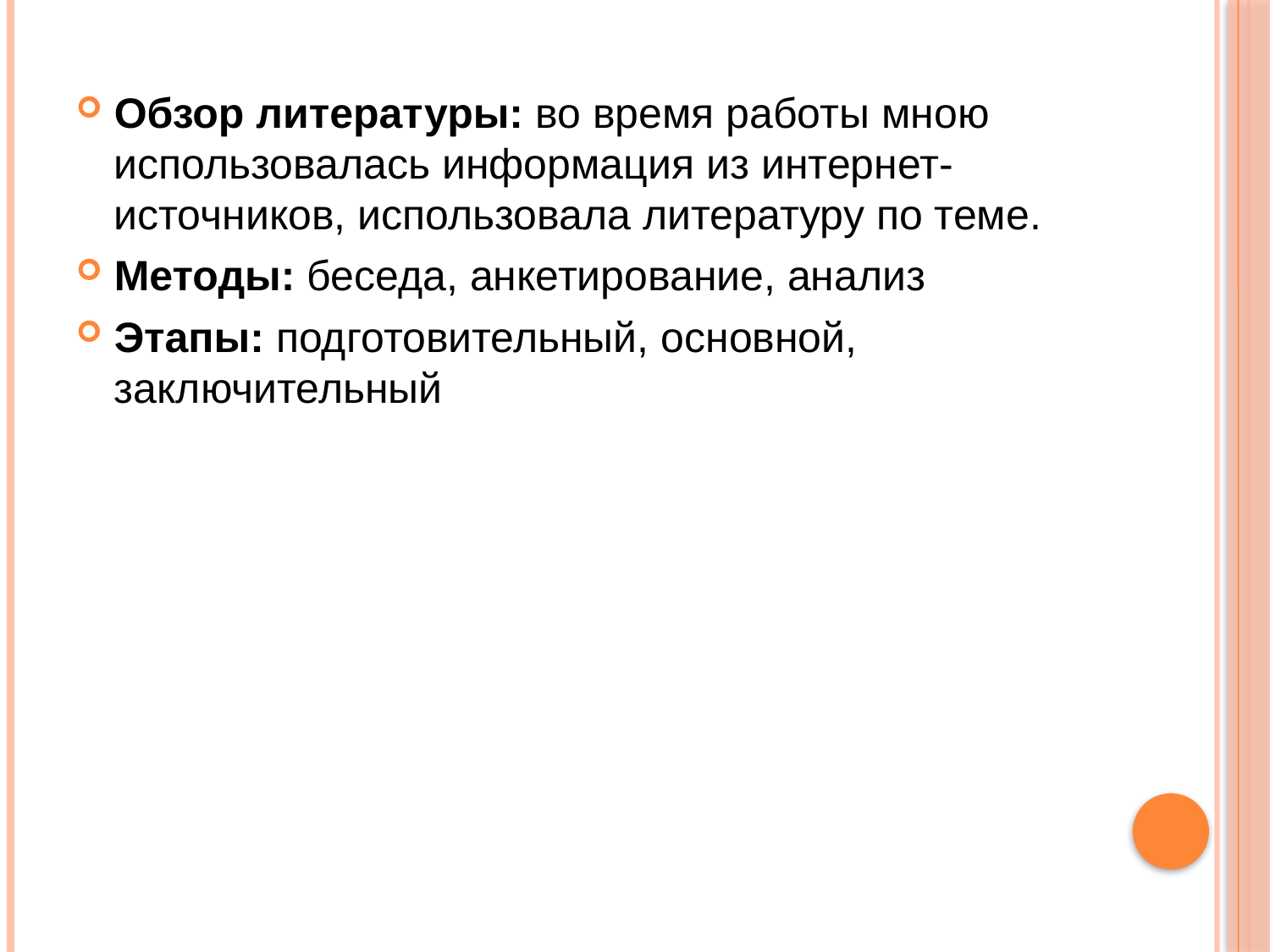

Обзор литературы: во время работы мною использовалась информация из интернет- источников, использовала литературу по теме.
Методы: беседа, анкетирование, анализ
Этапы: подготовительный, основной, заключительный